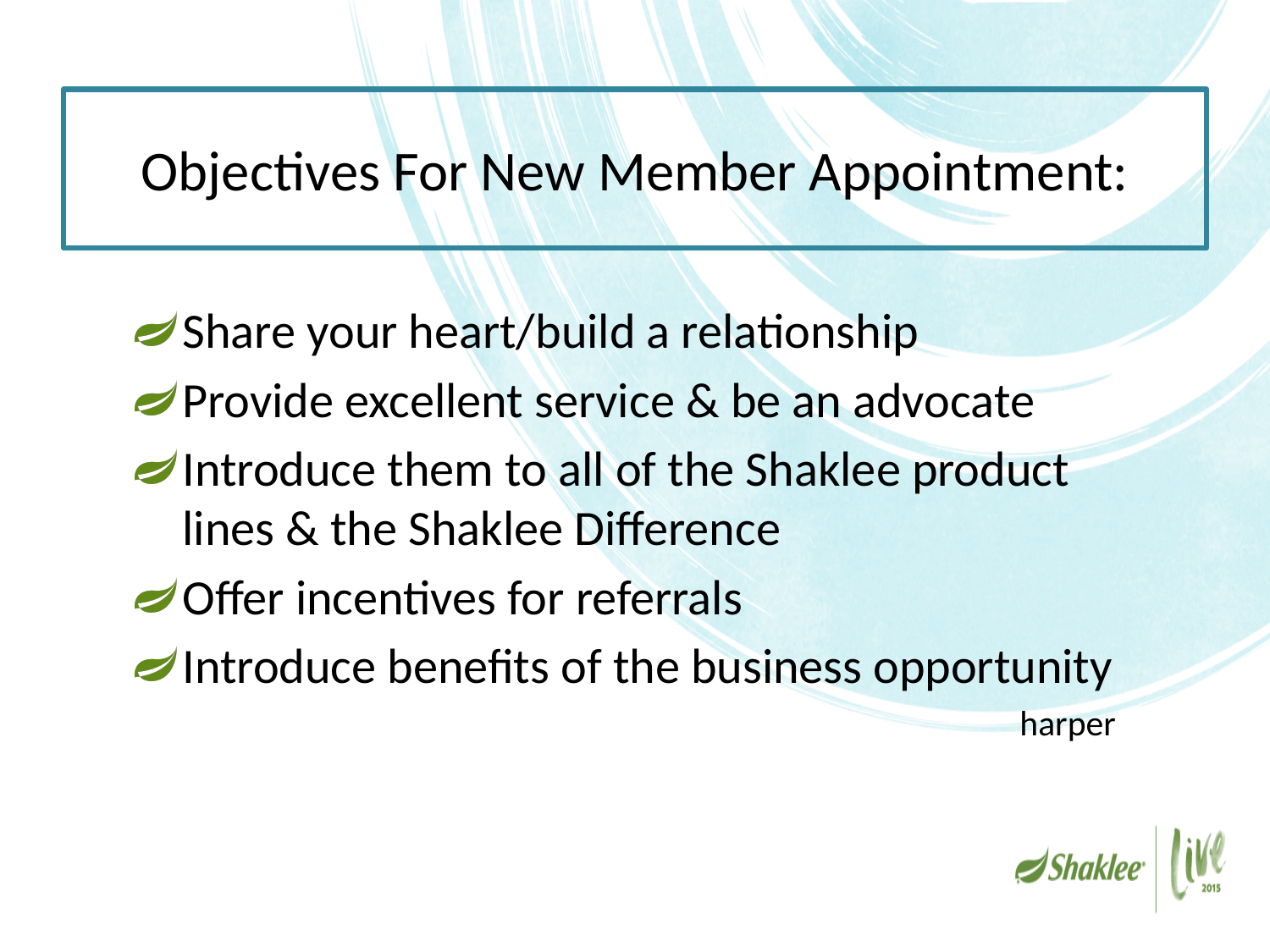

# Objectives For New Member Appointment:
Share your heart/build a relationship
Provide excellent service & be an advocate
Introduce them to all of the Shaklee product lines & the Shaklee Difference
Offer incentives for referrals
Introduce benefits of the business opportunity
                                                                                                              harper